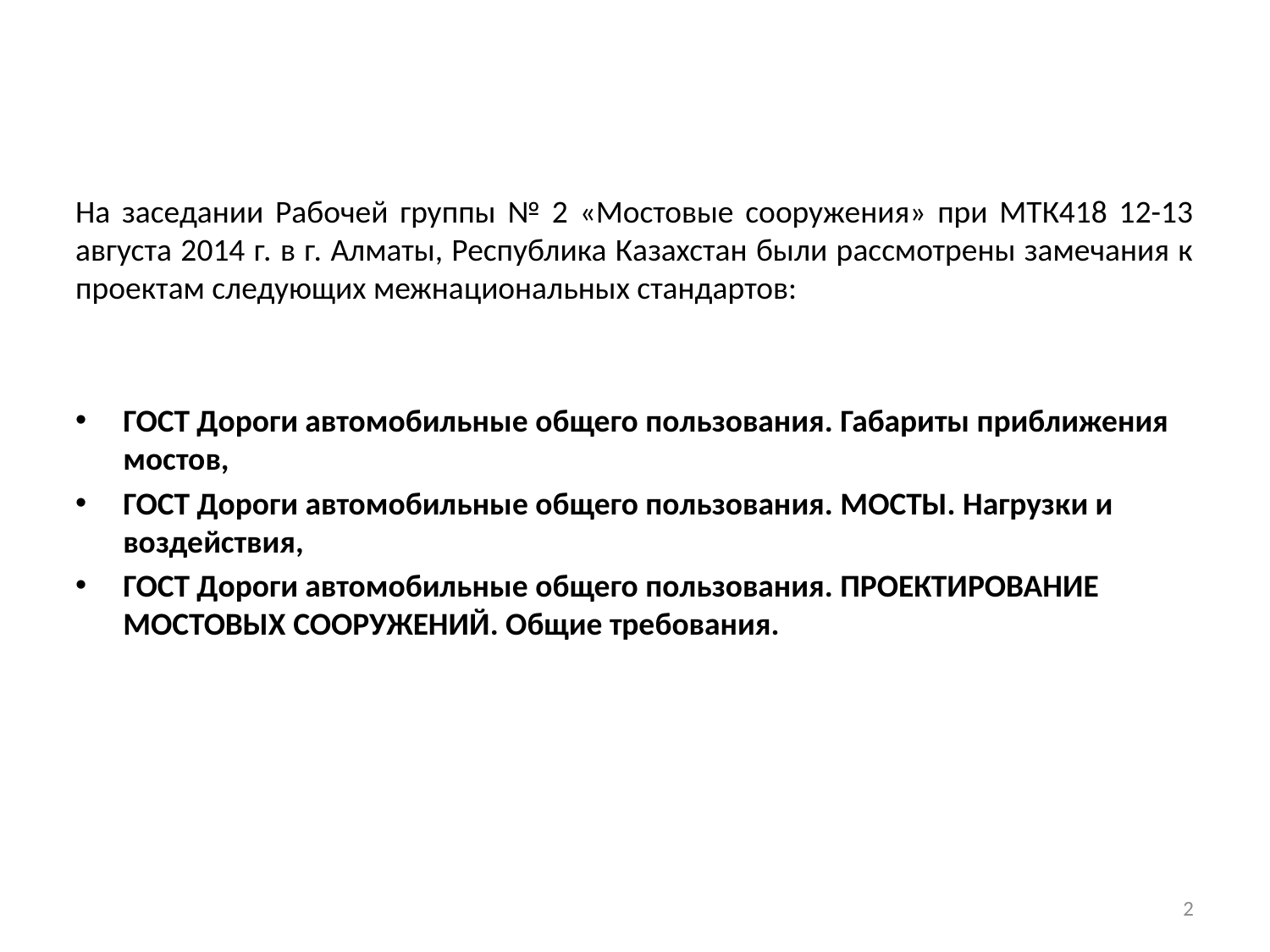

На заседании Рабочей группы № 2 «Мостовые сооружения» при МТК418 12-13 августа 2014 г. в г. Алматы, Республика Казахстан были рассмотрены замечания к проектам следующих межнациональных стандартов:

ГОСТ Дороги автомобильные общего пользования. Габариты приближения мостов,
ГОСТ Дороги автомобильные общего пользования. МОСТЫ. Нагрузки и воздействия,
ГОСТ Дороги автомобильные общего пользования. ПРОЕКТИРОВАНИЕ МОСТОВЫХ СООРУЖЕНИЙ. Общие требования.

2